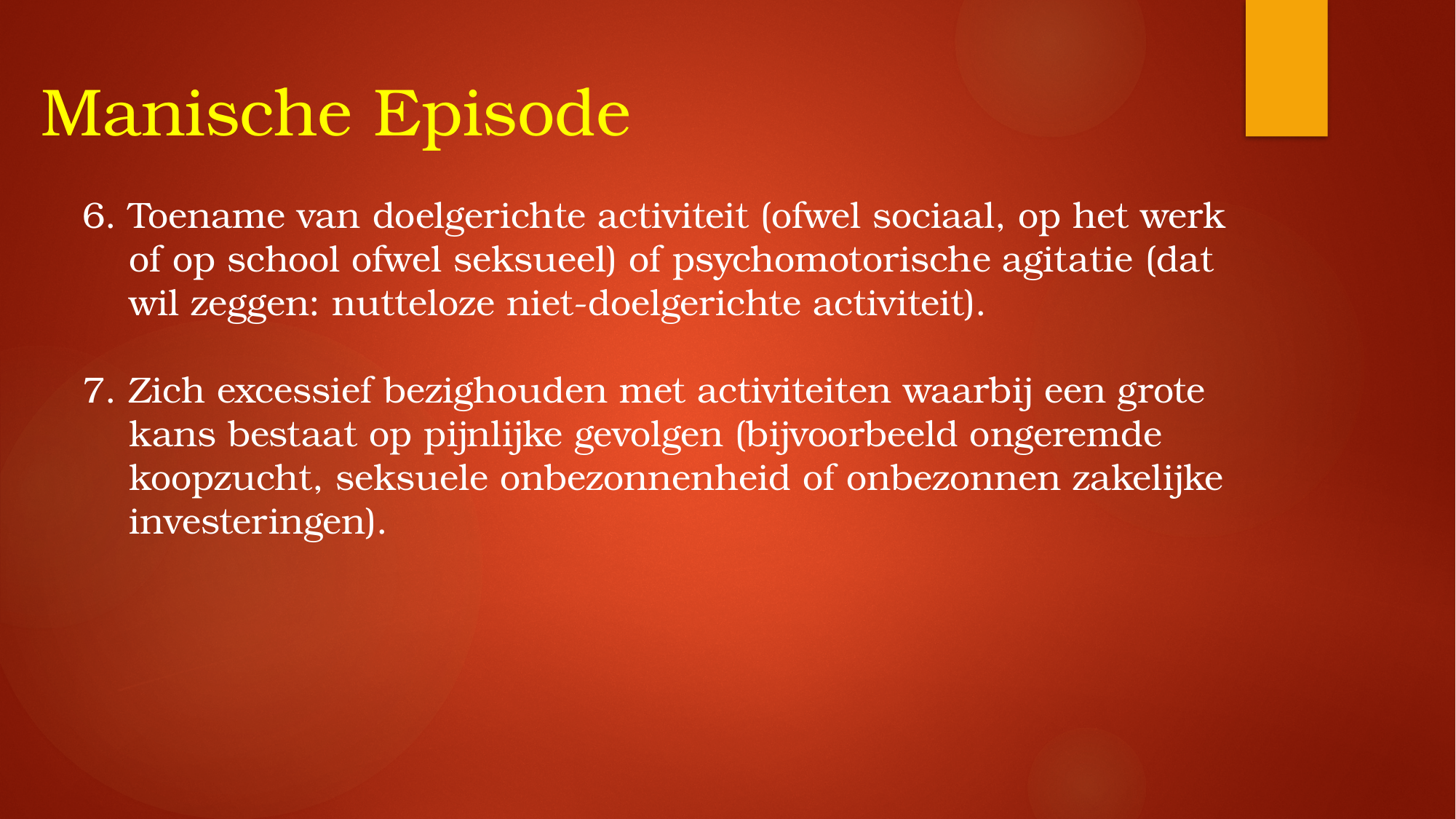

# Manische Episode
6. Toename van doelgerichte activiteit (ofwel sociaal, op het werk
    of op school ofwel seksueel) of psychomotorische agitatie (dat
    wil zeggen: nutteloze niet-doelgerichte activiteit).

7. Zich excessief bezighouden met activiteiten waarbij een grote
    kans bestaat op pijnlijke gevolgen (bijvoorbeeld ongeremde
    koopzucht, seksuele onbezonnenheid of onbezonnen zakelijke
    investeringen).